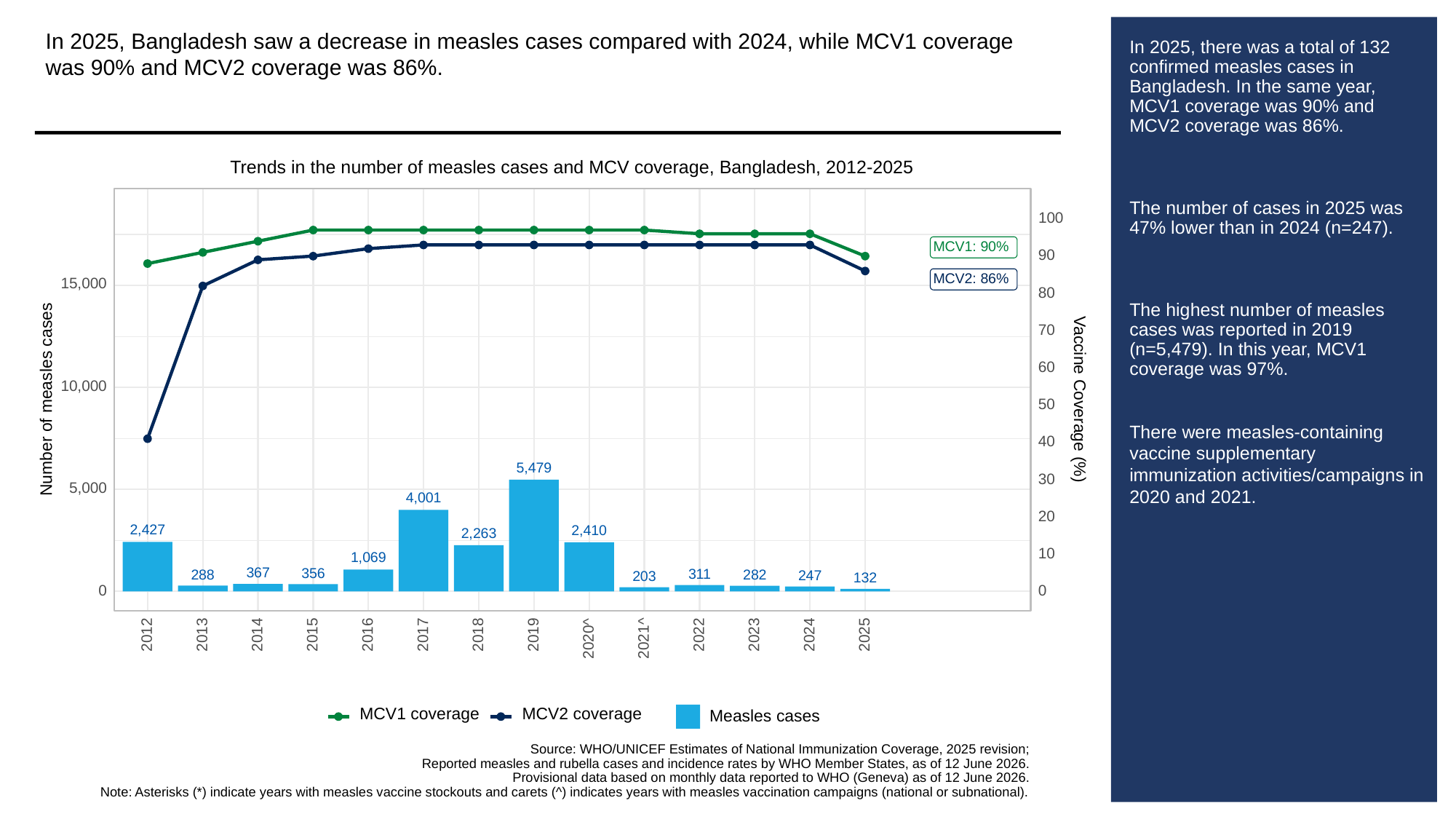

In 2025, Bangladesh saw a decrease in measles cases compared with 2024, while MCV1 coverage was 90% and MCV2 coverage was 86%.
# In 2025, there was a total of 132 confirmed measles cases in Bangladesh. In the same year, MCV1 coverage was 90% and MCV2 coverage was 86%.

The number of cases in 2025 was 47% lower than in 2024 (n=247).

The highest number of measles cases was reported in 2019 (n=5,479). In this year, MCV1 coverage was 97%.

There were measles-containing vaccine supplementary immunization activities/campaigns in 2020 and 2021.

Trends in the number of measles cases and MCV coverage, Bangladesh, 2012-2025

100

MCV1: 90%

90

MCV2: 86%
15,000

80
70

60
10,000

Vaccine Coverage (%)
Number of measles cases
50

40

5,479
30

5,000

4,001

20
2,427
2,410
2,263

10
1,069
367
356
311

288
282
247
203
132

0
0

2013
2023
2012
2014
2015
2016
2017
2018
2019
2022
2024
2025
2020^
2021^

MCV1 coverage
MCV2 coverage
Measles cases

Source: WHO/UNICEF Estimates of National Immunization Coverage, 2025 revision;
Reported measles and rubella cases and incidence rates by WHO Member States, as of 12 June 2026.
Provisional data based on monthly data reported to WHO (Geneva) as of 12 June 2026.
Note: Asterisks (*) indicate years with measles vaccine stockouts and carets (^) indicates years with measles vaccination campaigns (national or subnational).